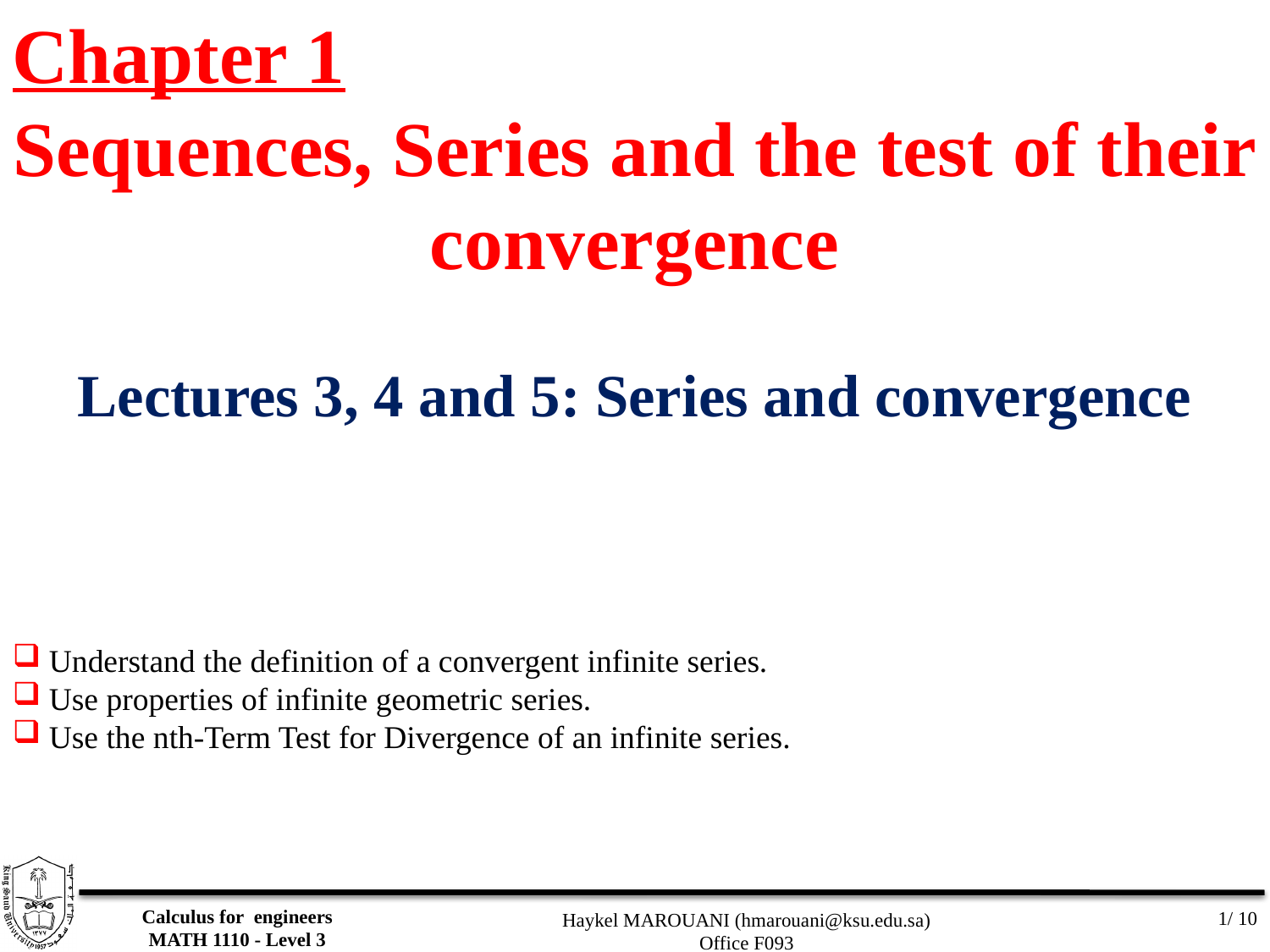

Chapter 1
Sequences, Series and the test of their convergence

Lectures 3, 4 and 5: Series and convergence
 Understand the definition of a convergent infinite series.
 Use properties of infinite geometric series.
 Use the nth-Term Test for Divergence of an infinite series.
Calculus for  engineers
MATH 1110 - Level 3
1/ 10
Haykel MAROUANI (hmarouani@ksu.edu.sa)
Office F093